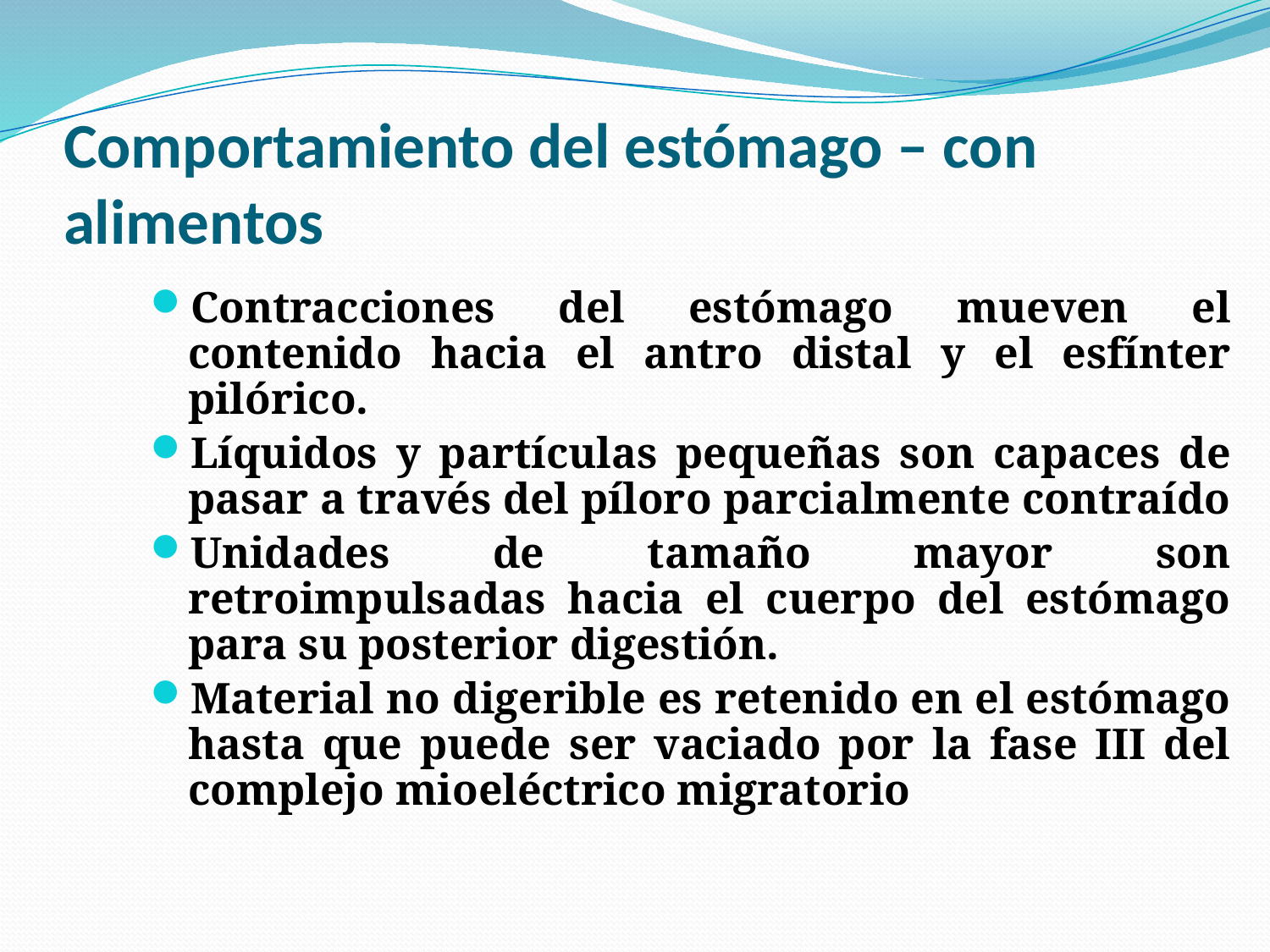

# Comportamiento del estómago – con alimentos
Contracciones del estómago mueven el contenido hacia el antro distal y el esfínter pilórico.
Líquidos y partículas pequeñas son capaces de pasar a través del píloro parcialmente contraído
Unidades de tamaño mayor son retroimpulsadas hacia el cuerpo del estómago para su posterior digestión.
Material no digerible es retenido en el estómago hasta que puede ser vaciado por la fase III del complejo mioeléctrico migratorio